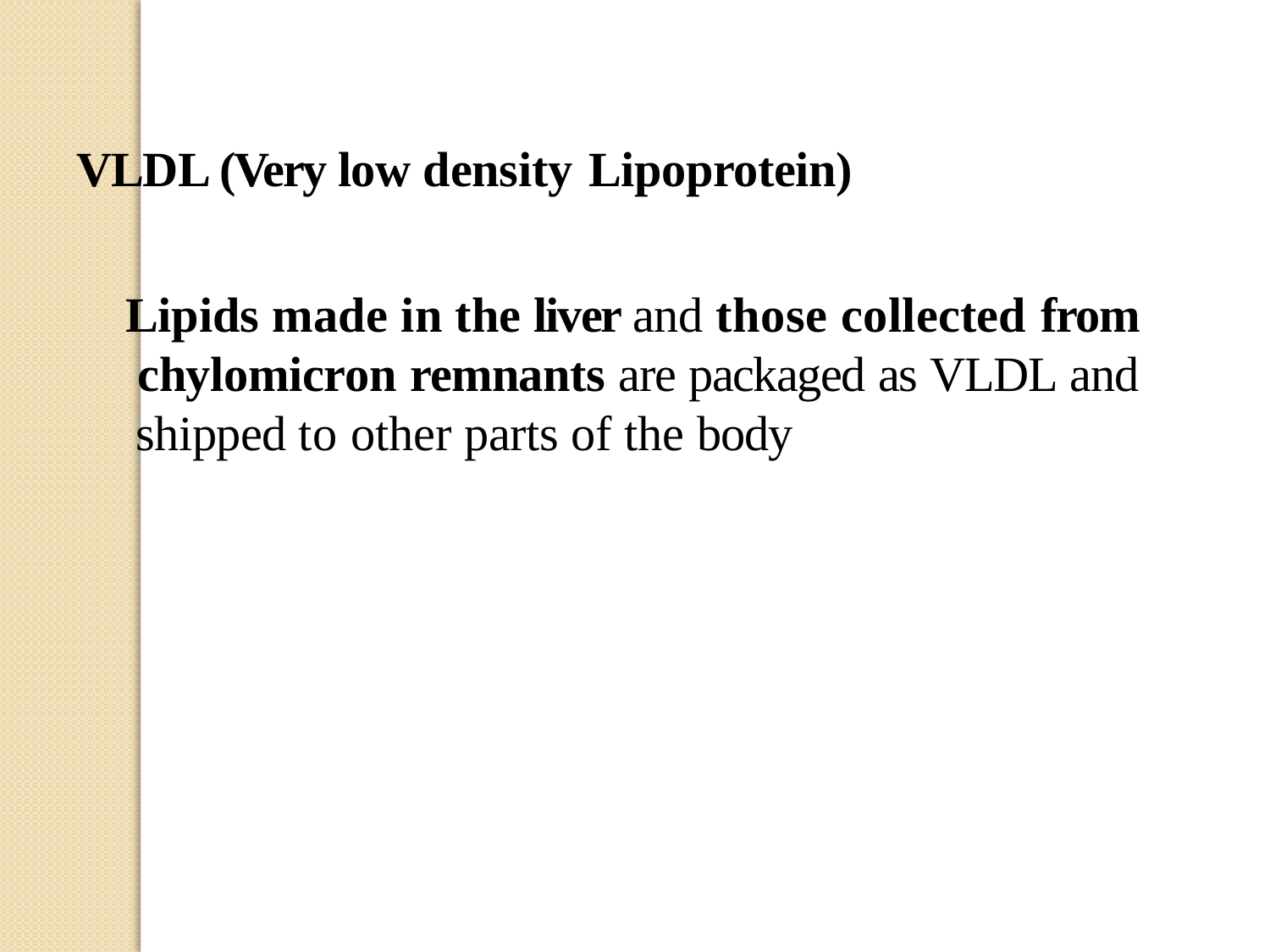

VLDL (Very low density Lipoprotein)

Lipids made in the liver and those collected from  chylomicron remnants are packaged as VLDL and  shipped to other parts of the body